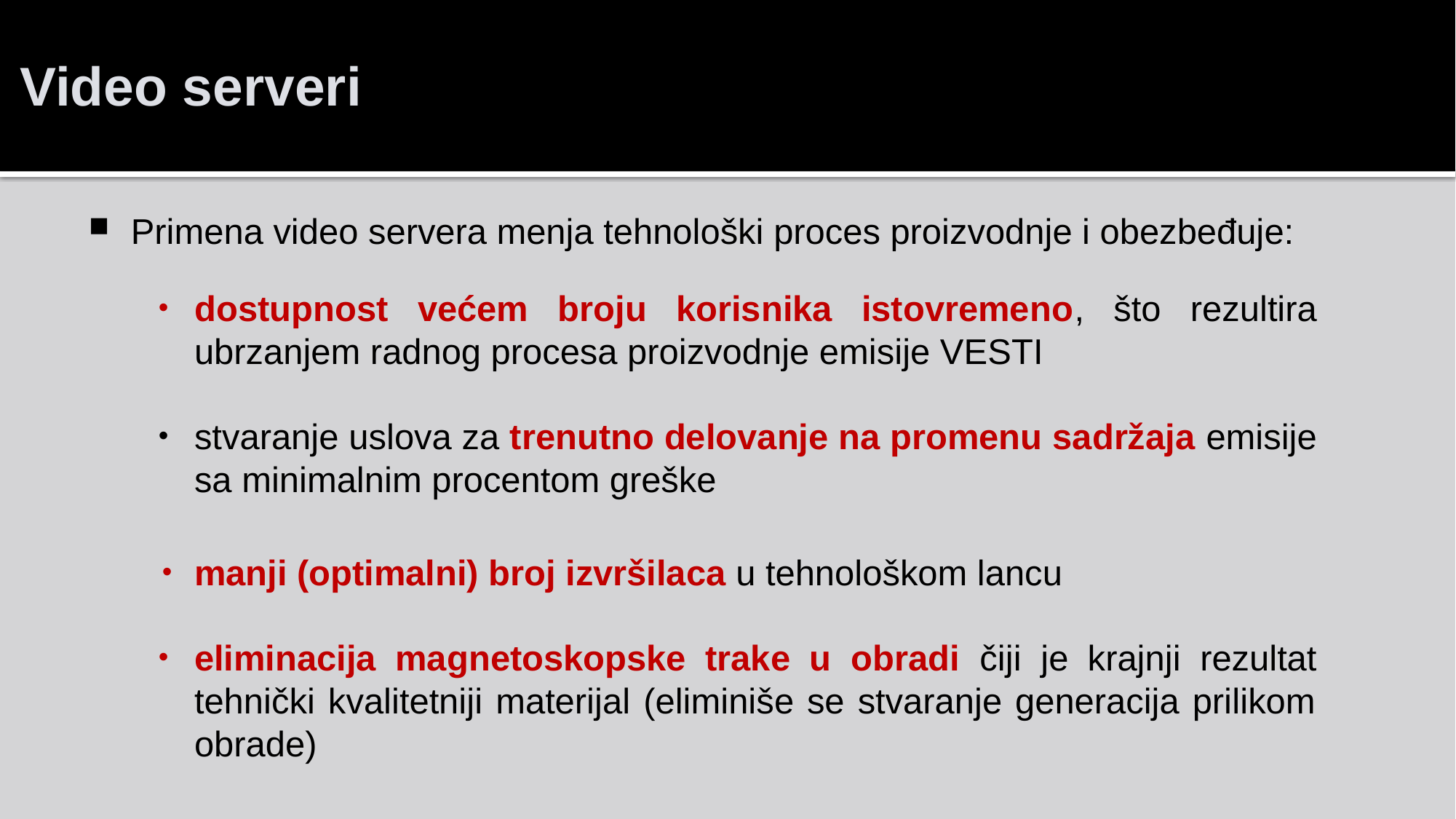

# Video serveri

Primena video servera menja tehnološki proces proizvodnje i obezbeđuje:

dostupnost većem broju korisnika istovremeno, što rezultira ubrzanjem radnog procesa proizvodnje emisije VESTI

stvaranje uslova za trenutno delovanje na promenu sadržaja emisije sa minimalnim procentom greške

manji (optimalni) broj izvršilaca u tehnološkom lancu

eliminacija magnetoskopske trake u obradi čiji je krajnji rezultat tehnički kvalitetniji materijal (eliminiše se stvaranje generacija prilikom obrade)